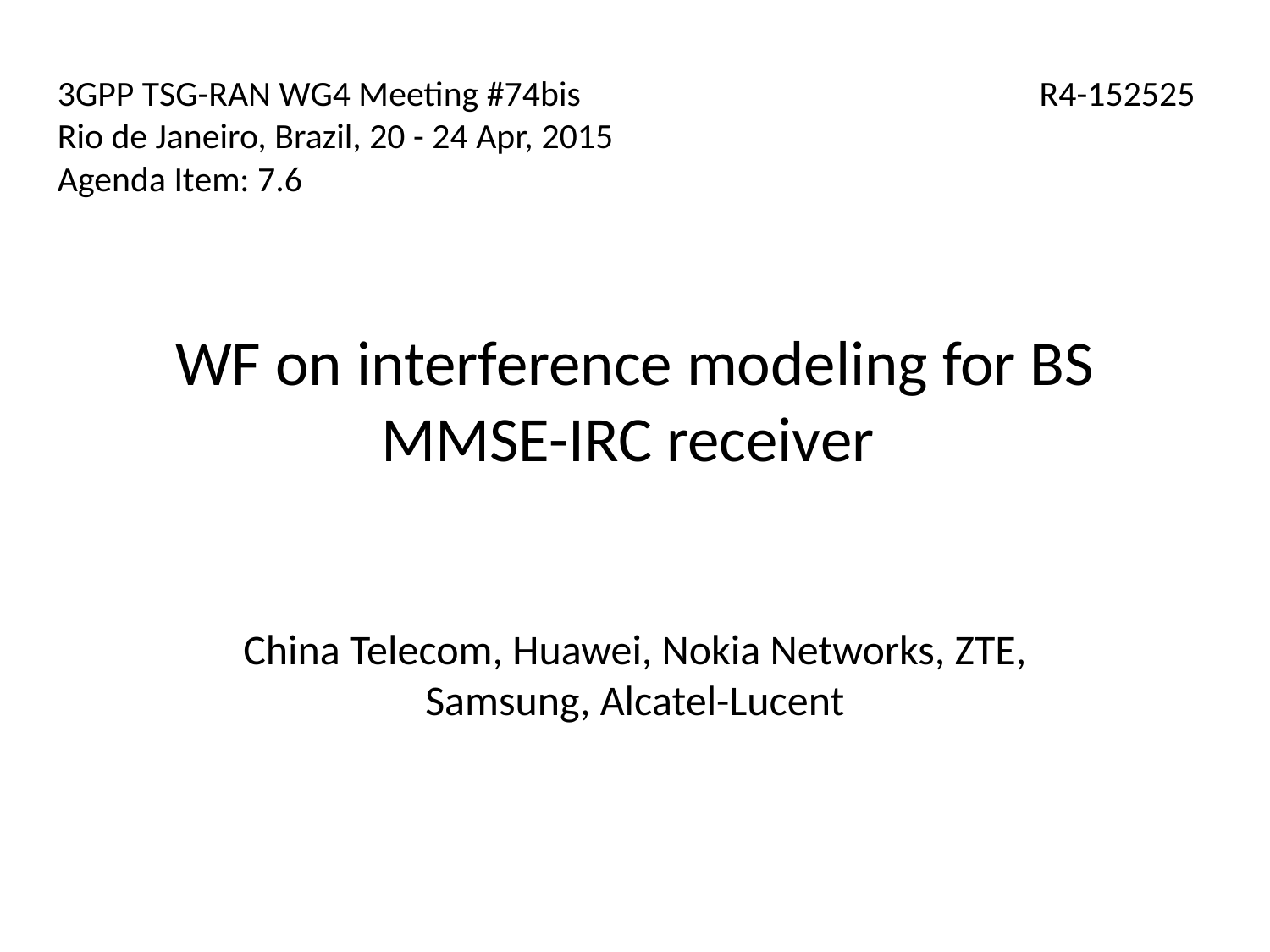

3GPP TSG-RAN WG4 Meeting #74bis                                                         R4-152525
Rio de Janeiro, Brazil, 20 - 24 Apr, 2015
Agenda Item: 7.6
# WF on interference modeling for BS MMSE-IRC receiver
China Telecom, Huawei, Nokia Networks, ZTE, Samsung, Alcatel-Lucent